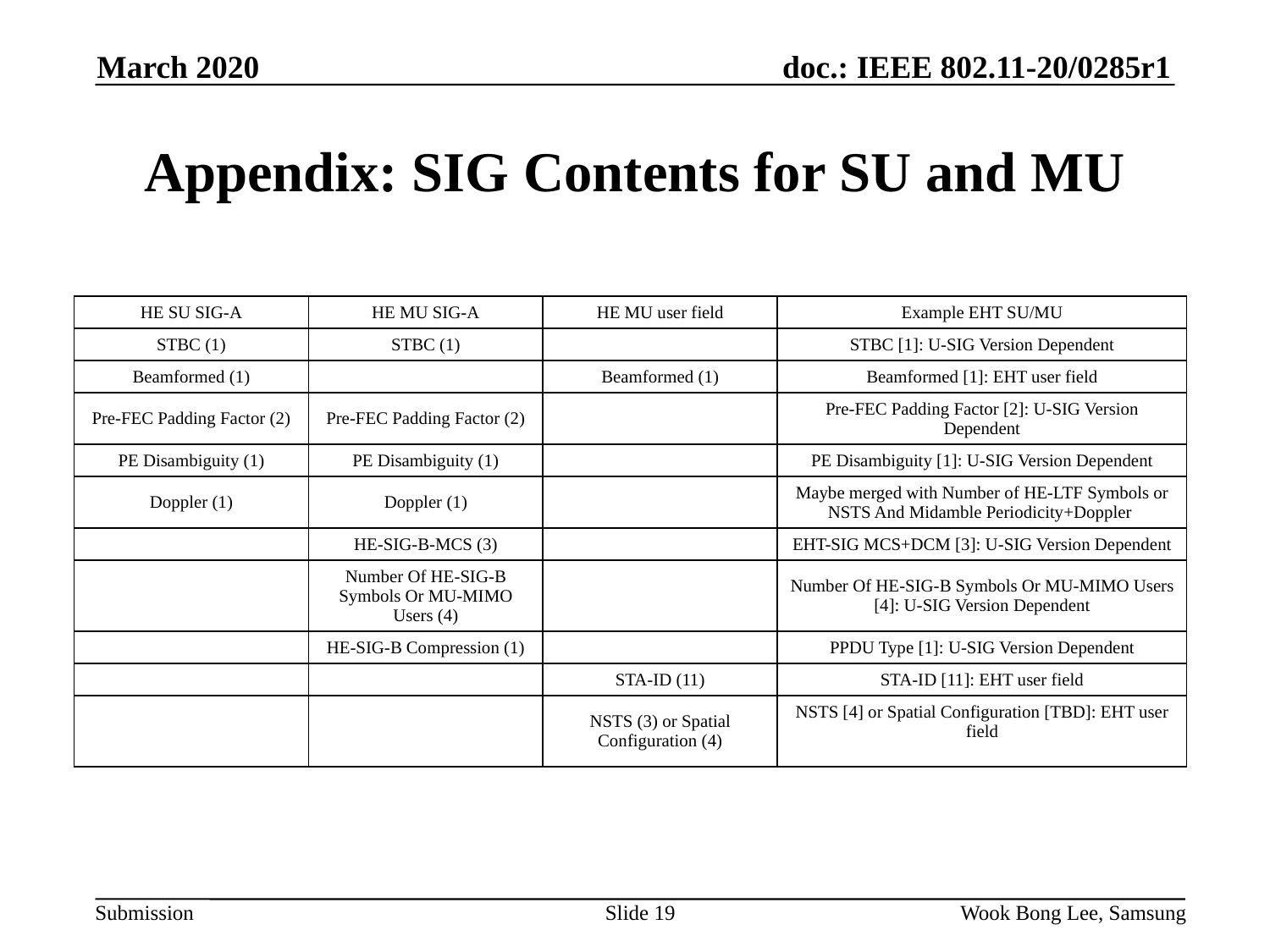

March 2020
# Appendix: SIG Contents for SU and MU
| HE SU SIG-A | HE MU SIG-A | HE MU user field | Example EHT SU/MU |
| --- | --- | --- | --- |
| STBC (1) | STBC (1) |  | STBC [1]: U-SIG Version Dependent |
| Beamformed (1) |  | Beamformed (1) | Beamformed [1]: EHT user field |
| Pre-FEC Padding Factor (2) | Pre-FEC Padding Factor (2) |  | Pre-FEC Padding Factor [2]: U-SIG Version Dependent |
| PE Disambiguity (1) | PE Disambiguity (1) |  | PE Disambiguity [1]: U-SIG Version Dependent |
| Doppler (1) | Doppler (1) |  | Maybe merged with Number of HE-LTF Symbols or NSTS And Midamble Periodicity+Doppler |
|  | HE-SIG-B-MCS (3) |  | EHT-SIG MCS+DCM [3]: U-SIG Version Dependent |
|  | Number Of HE-SIG-B Symbols Or MU-MIMO Users (4) |  | Number Of HE-SIG-B Symbols Or MU-MIMO Users [4]: U-SIG Version Dependent |
|  | HE-SIG-B Compression (1) |  | PPDU Type [1]: U-SIG Version Dependent |
|  |  | STA-ID (11) | STA-ID [11]: EHT user field |
|  |  | NSTS (3) or Spatial Configuration (4) | NSTS [4] or Spatial Configuration [TBD]: EHT user field |
Slide 19
Wook Bong Lee, Samsung